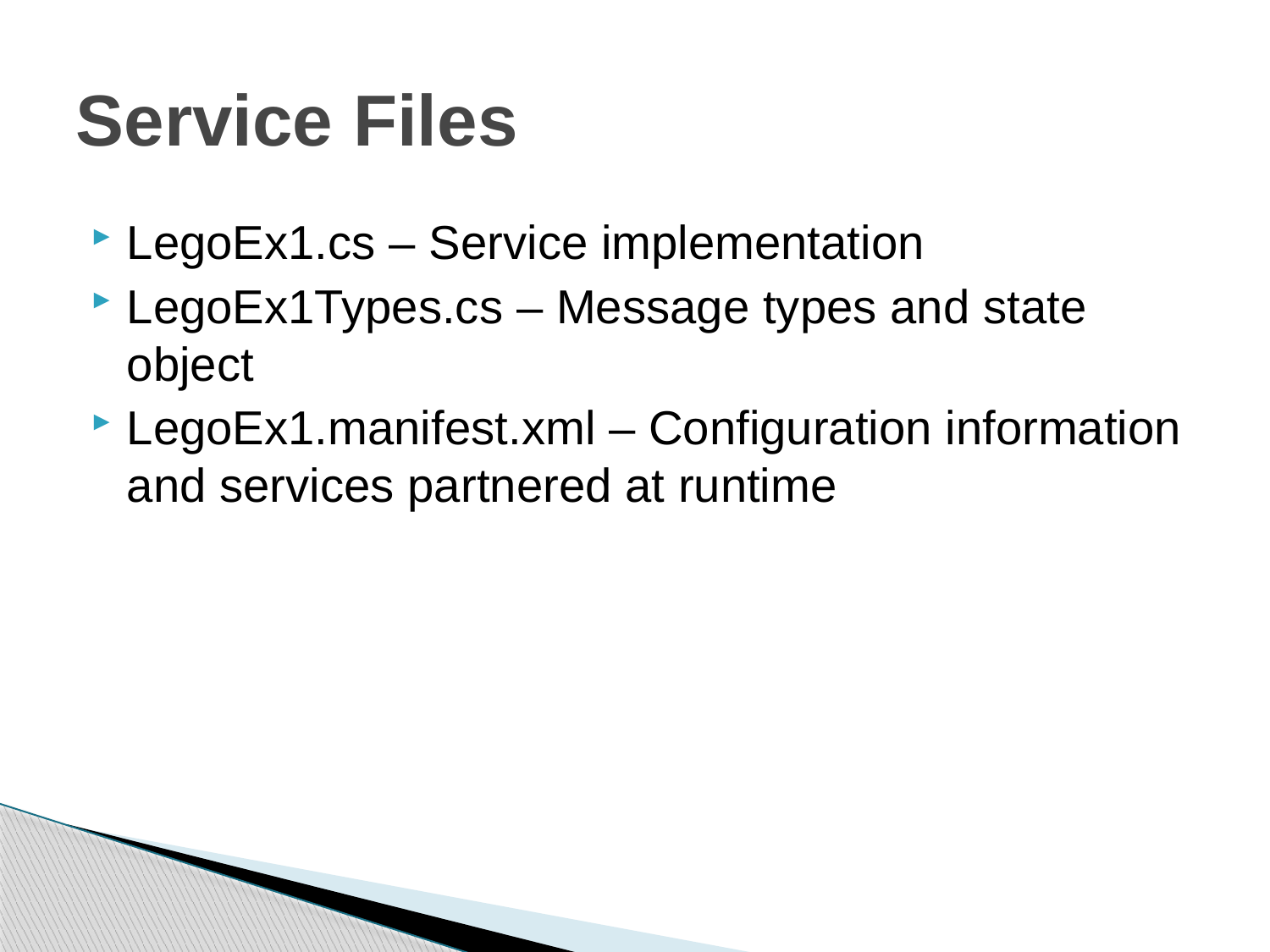

# Service Files
LegoEx1.cs – Service implementation
LegoEx1Types.cs – Message types and state object
LegoEx1.manifest.xml – Configuration information and services partnered at runtime